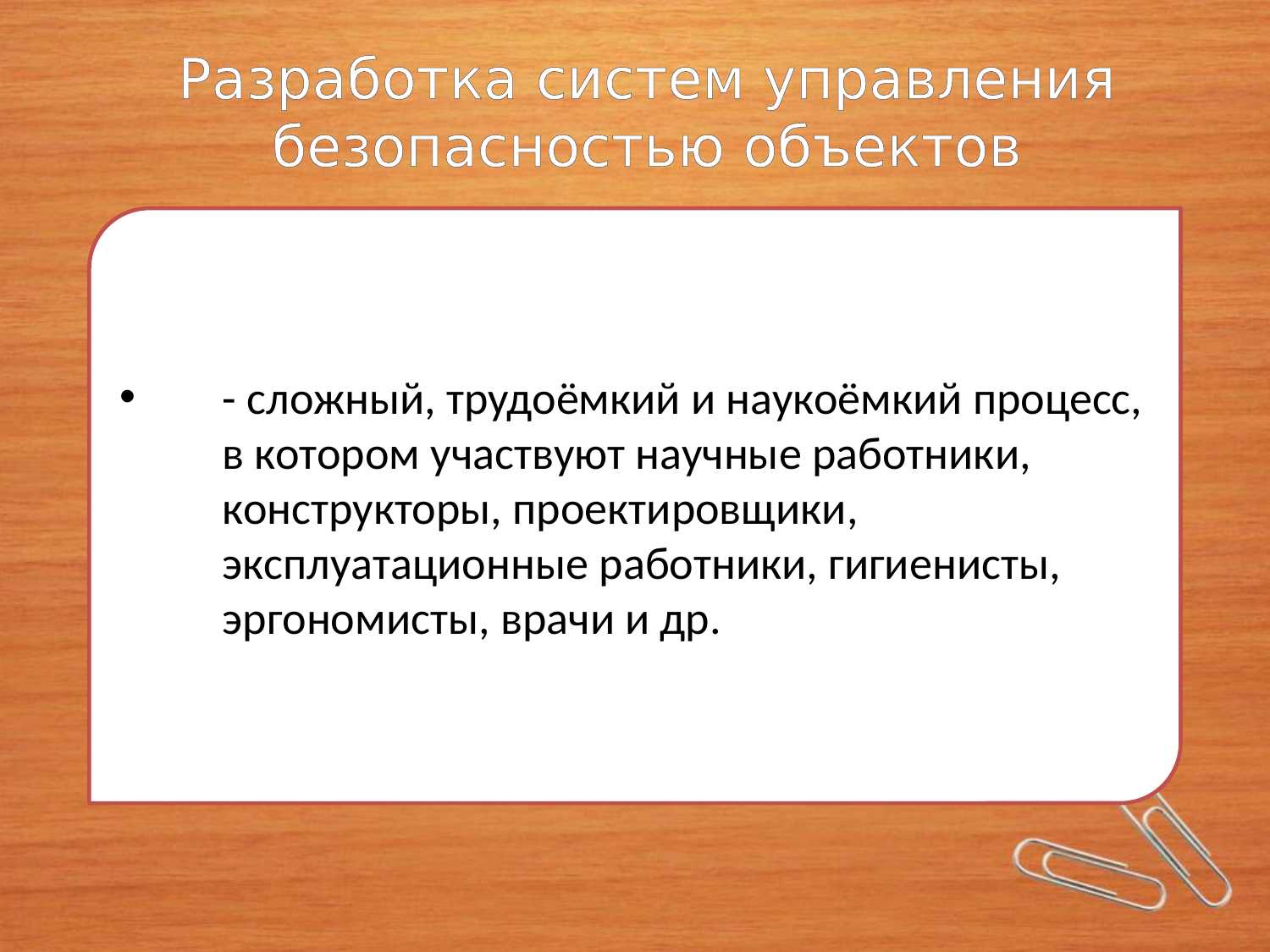

Разработка систем управления безопасностью объектов
- сложный, трудоёмкий и наукоёмкий процесс, в котором участвуют научные работники, конструкторы, проектировщики, эксплуатационные работники, гигиенисты, эргономисты, врачи и др.